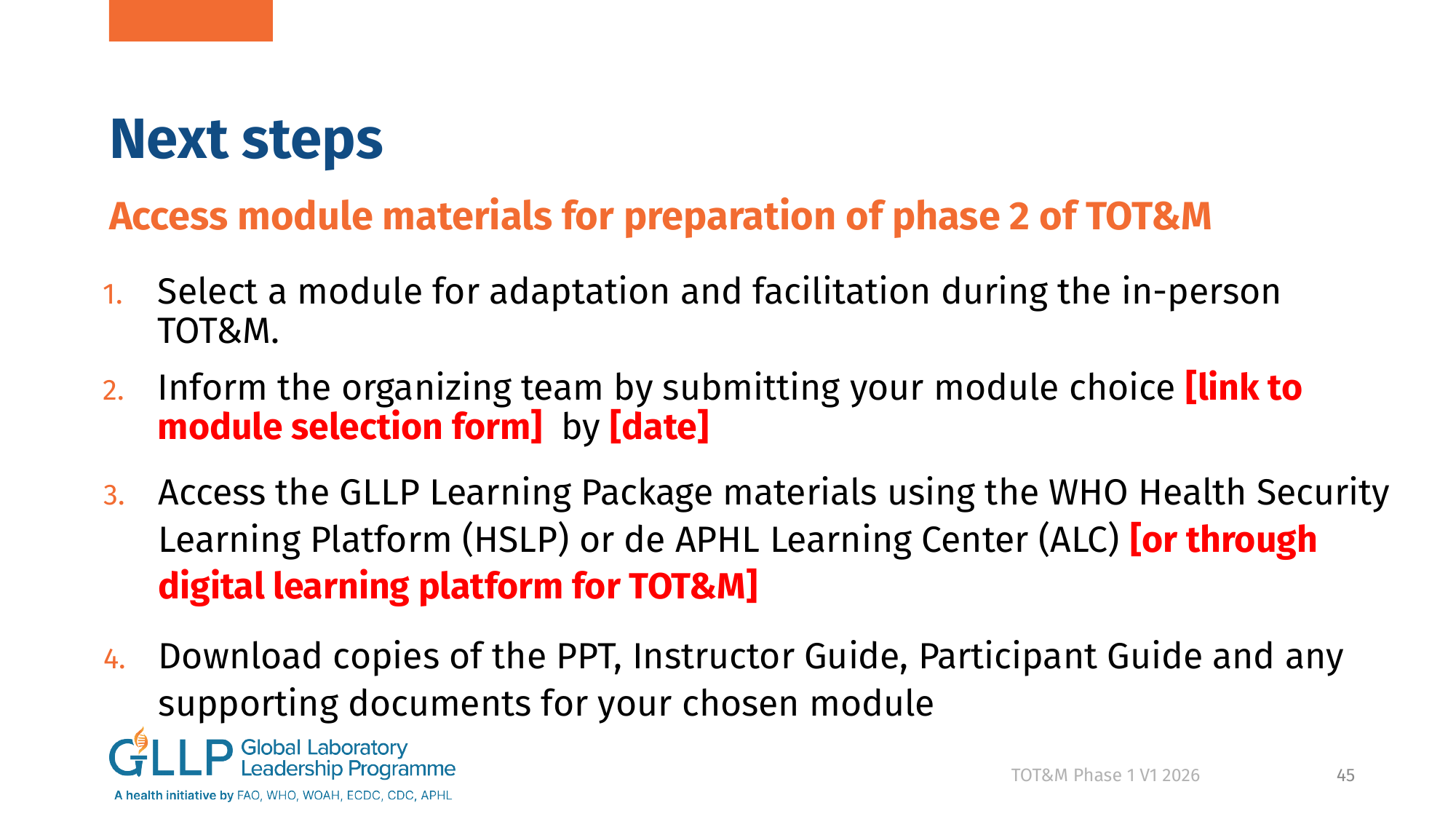

# Next steps
Access module materials for preparation of phase 2 of TOT&M

Select a module for adaptation and facilitation during the in-person TOT&M.
Inform the organizing team by submitting your module choice [link to module selection form]  by [date]
Access the GLLP Learning Package materials using the WHO Health Security Learning Platform (HSLP) or de APHL Learning Center (ALC) [or through digital learning platform for TOT&M]
Download copies of the PPT, Instructor Guide, Participant Guide and any supporting documents for your chosen module

TOT&M Phase 1 V1 2026
45